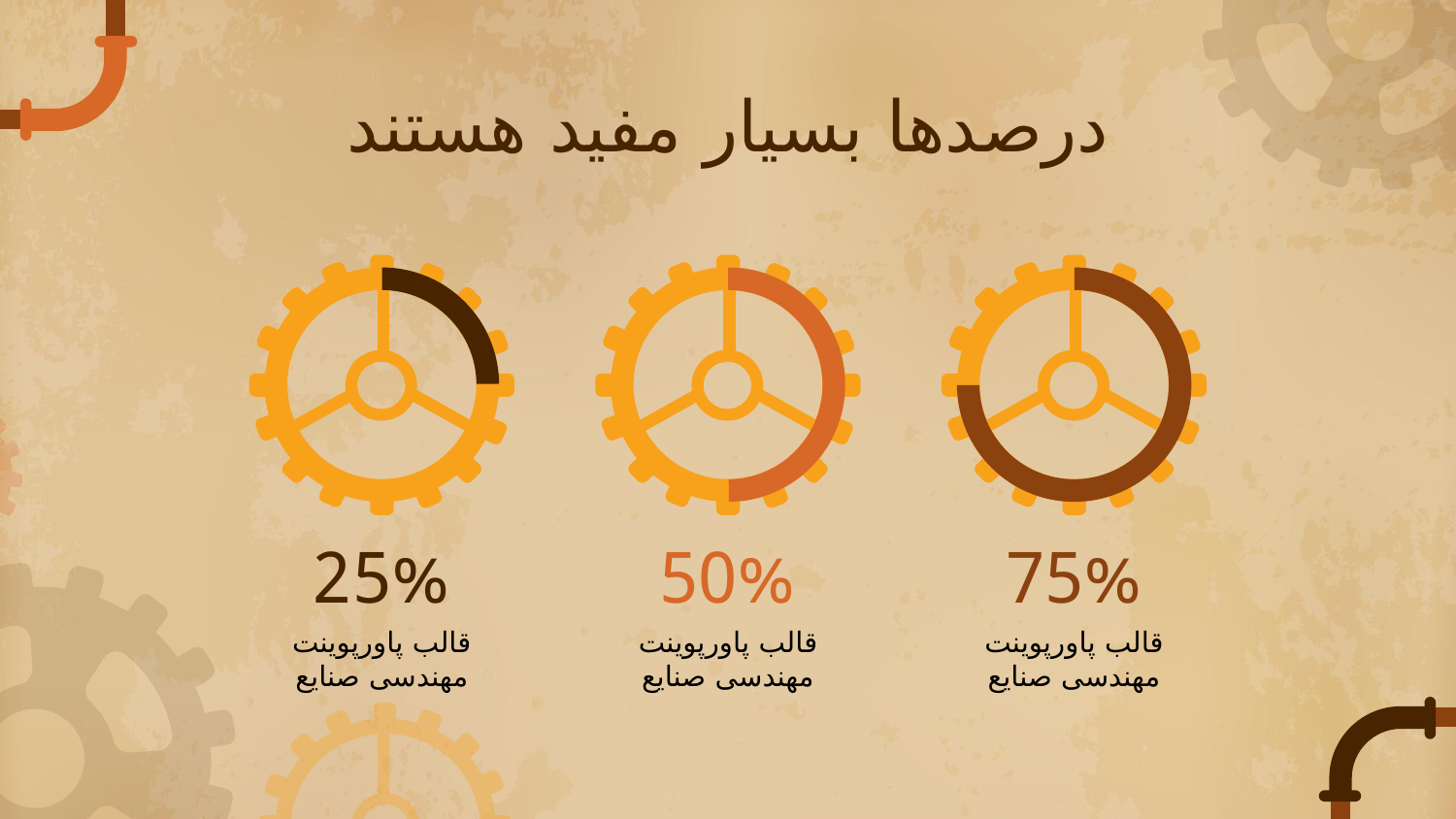

# درصدها بسیار مفید هستند

25%
50%
75%
قالب پاورپوینت مهندسی صنایع
قالب پاورپوینت مهندسی صنایع
قالب پاورپوینت مهندسی صنایع